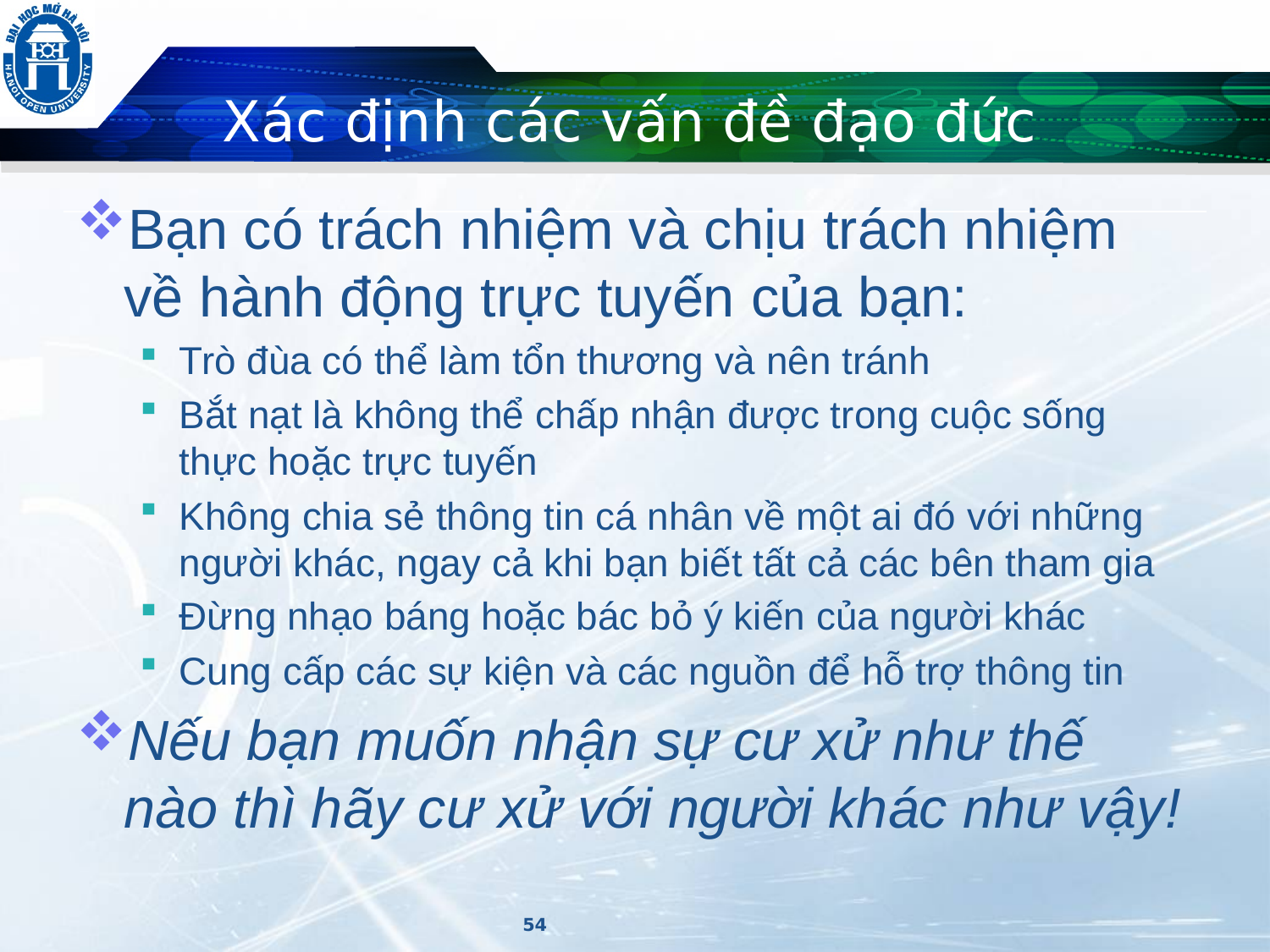

# Xác định các vấn đề đạo đức
Bạn có trách nhiệm và chịu trách nhiệm về hành động trực tuyến của bạn:
Trò đùa có thể làm tổn thương và nên tránh
Bắt nạt là không thể chấp nhận được trong cuộc sống thực hoặc trực tuyến
Không chia sẻ thông tin cá nhân về một ai đó với những người khác, ngay cả khi bạn biết tất cả các bên tham gia
Đừng nhạo báng hoặc bác bỏ ý kiến ​​của người khác
Cung cấp các sự kiện và các nguồn để hỗ trợ thông tin
Nếu bạn muốn nhận sự cư xử như thế nào thì hãy cư xử với người khác như vậy!

54